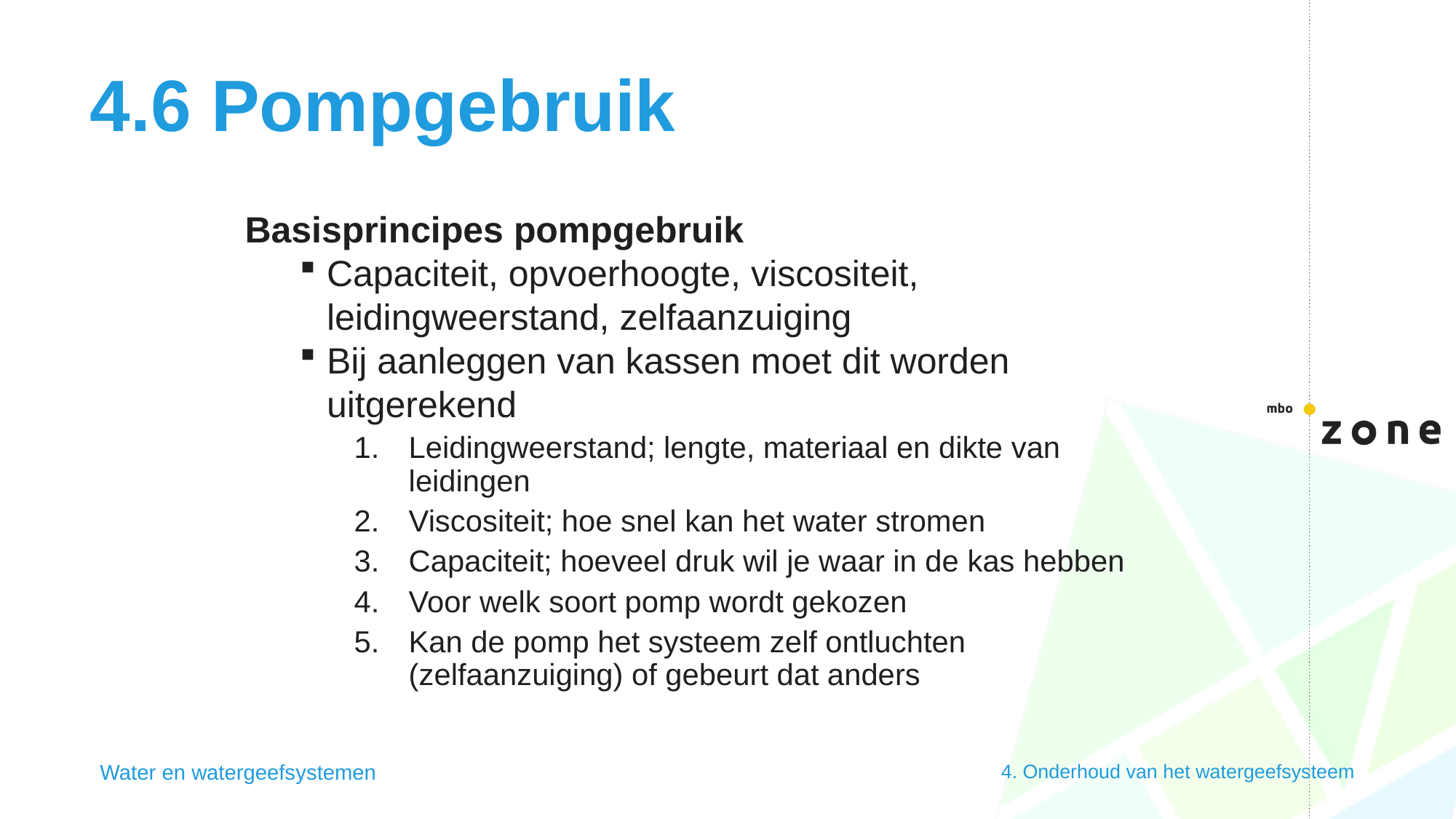

# 4.6 Pompgebruik
Basisprincipes pompgebruik
Capaciteit, opvoerhoogte, viscositeit, leidingweerstand, zelfaanzuiging
Bij aanleggen van kassen moet dit worden uitgerekend
Leidingweerstand; lengte, materiaal en dikte van leidingen
Viscositeit; hoe snel kan het water stromen
Capaciteit; hoeveel druk wil je waar in de kas hebben
Voor welk soort pomp wordt gekozen
Kan de pomp het systeem zelf ontluchten (zelfaanzuiging) of gebeurt dat anders

Water en watergeefsystemen
4. Onderhoud van het watergeefsysteem